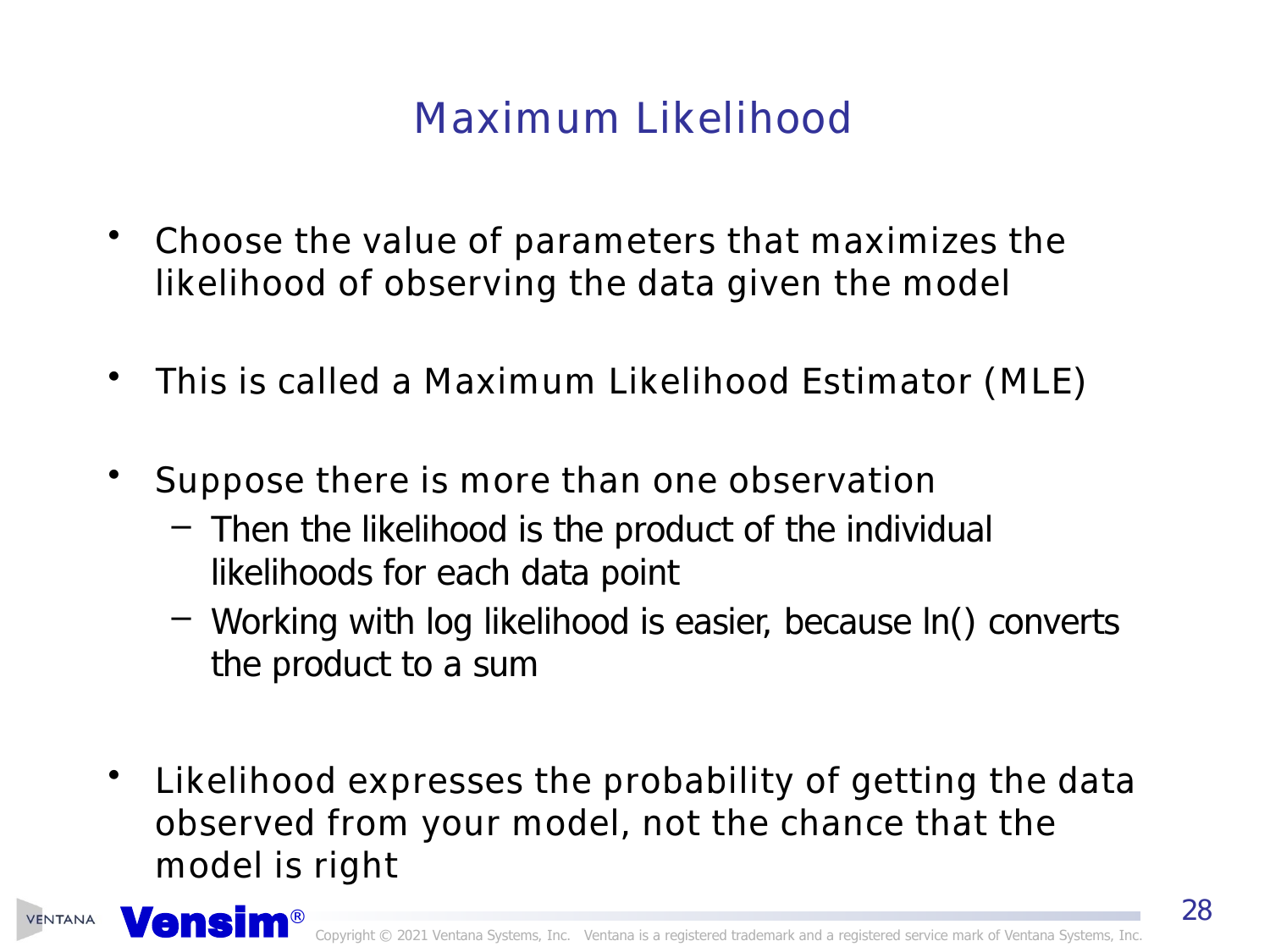

# Maximum Likelihood
Choose the value of parameters that maximizes the likelihood of observing the data given the model

This is called a Maximum Likelihood Estimator (MLE)

Suppose there is more than one observation
Then the likelihood is the product of the individual likelihoods for each data point
Working with log likelihood is easier, because ln() converts the product to a sum

Likelihood expresses the probability of getting the data observed from your model, not the chance that the model is right